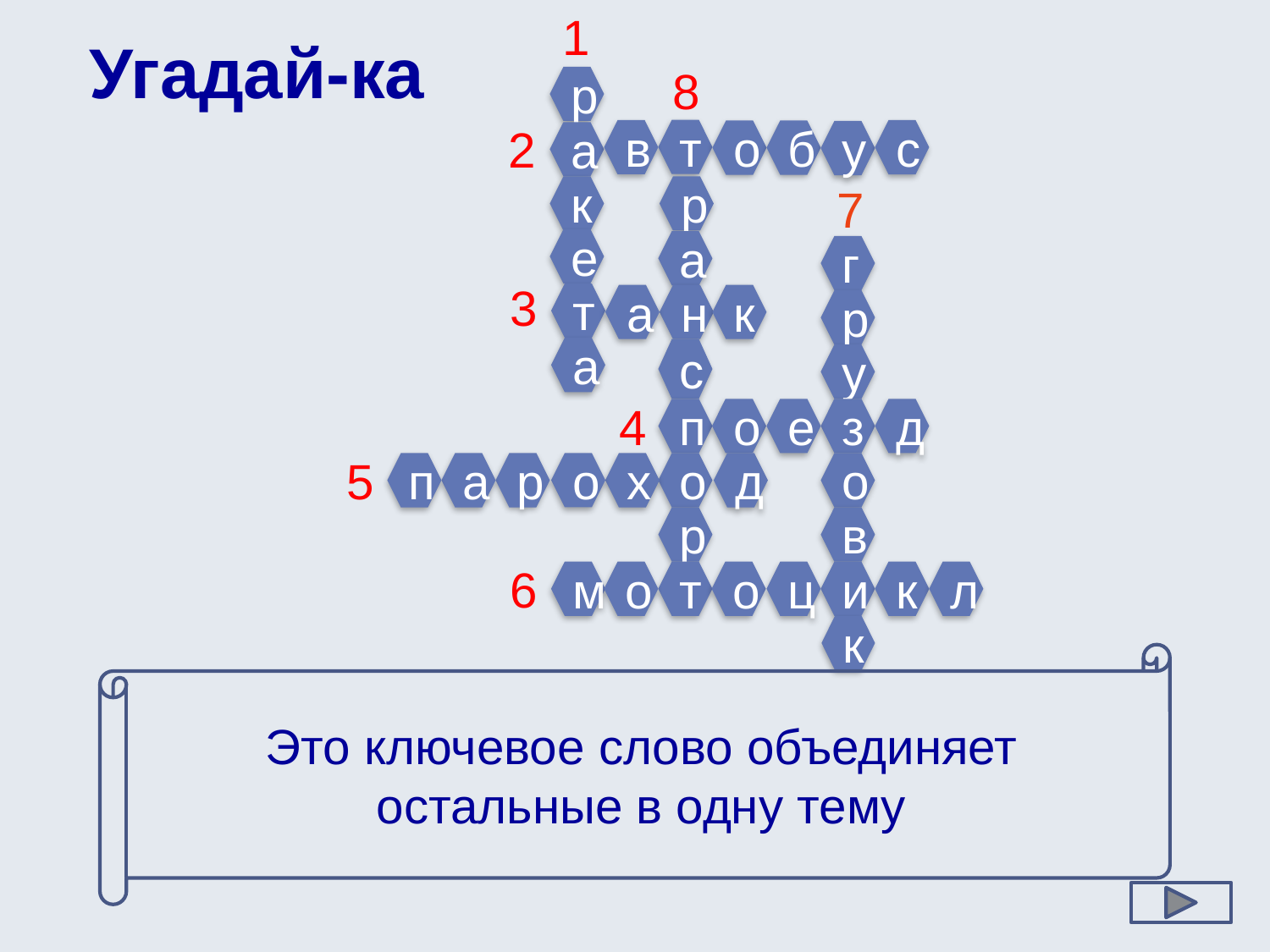

1
Угадай-ка
8
р
2
т
в
с
о
б
у
а
7
к
р
е
а
г
3
т
н
а
к
р
а
с
у
4
з
п
о
е
д
5
о
д
п
а
р
х
о
о
р
в
6
м
о
ц
к
т
о
и
л
к
Это ключевое слово объединяет остальные в одну тему